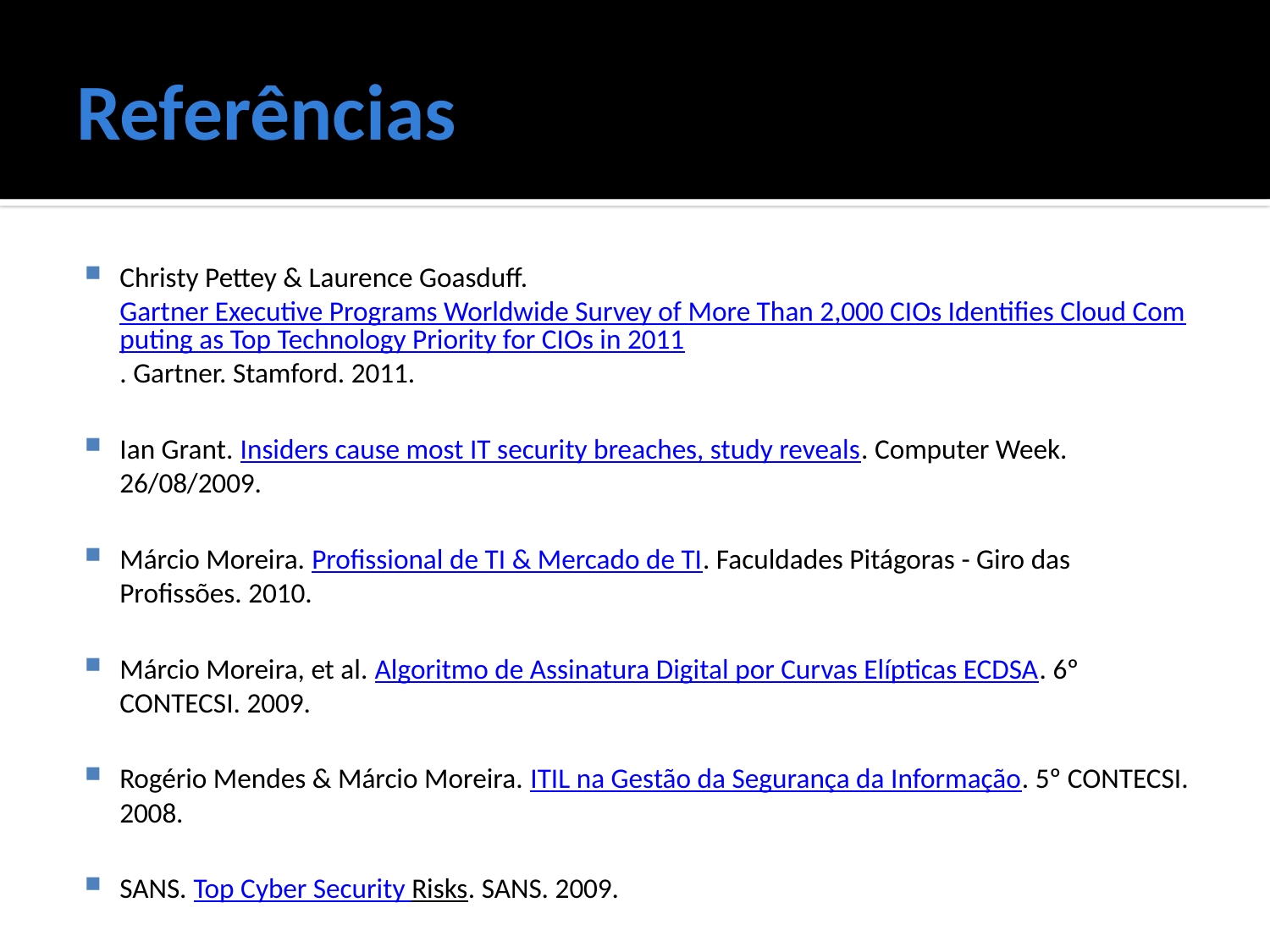

# Referências
Christy Pettey & Laurence Goasduff. Gartner Executive Programs Worldwide Survey of More Than 2,000 CIOs Identifies Cloud Computing as Top Technology Priority for CIOs in 2011. Gartner. Stamford. 2011.

Ian Grant. Insiders cause most IT security breaches, study reveals. Computer Week. 26/08/2009.

Márcio Moreira. Profissional de TI & Mercado de TI. Faculdades Pitágoras - Giro das Profissões. 2010.

Márcio Moreira, et al. Algoritmo de Assinatura Digital por Curvas Elípticas ECDSA. 6º CONTECSI. 2009.

Rogério Mendes & Márcio Moreira. ITIL na Gestão da Segurança da Informação. 5º CONTECSI. 2008.

SANS. Top Cyber Security Risks. SANS. 2009.